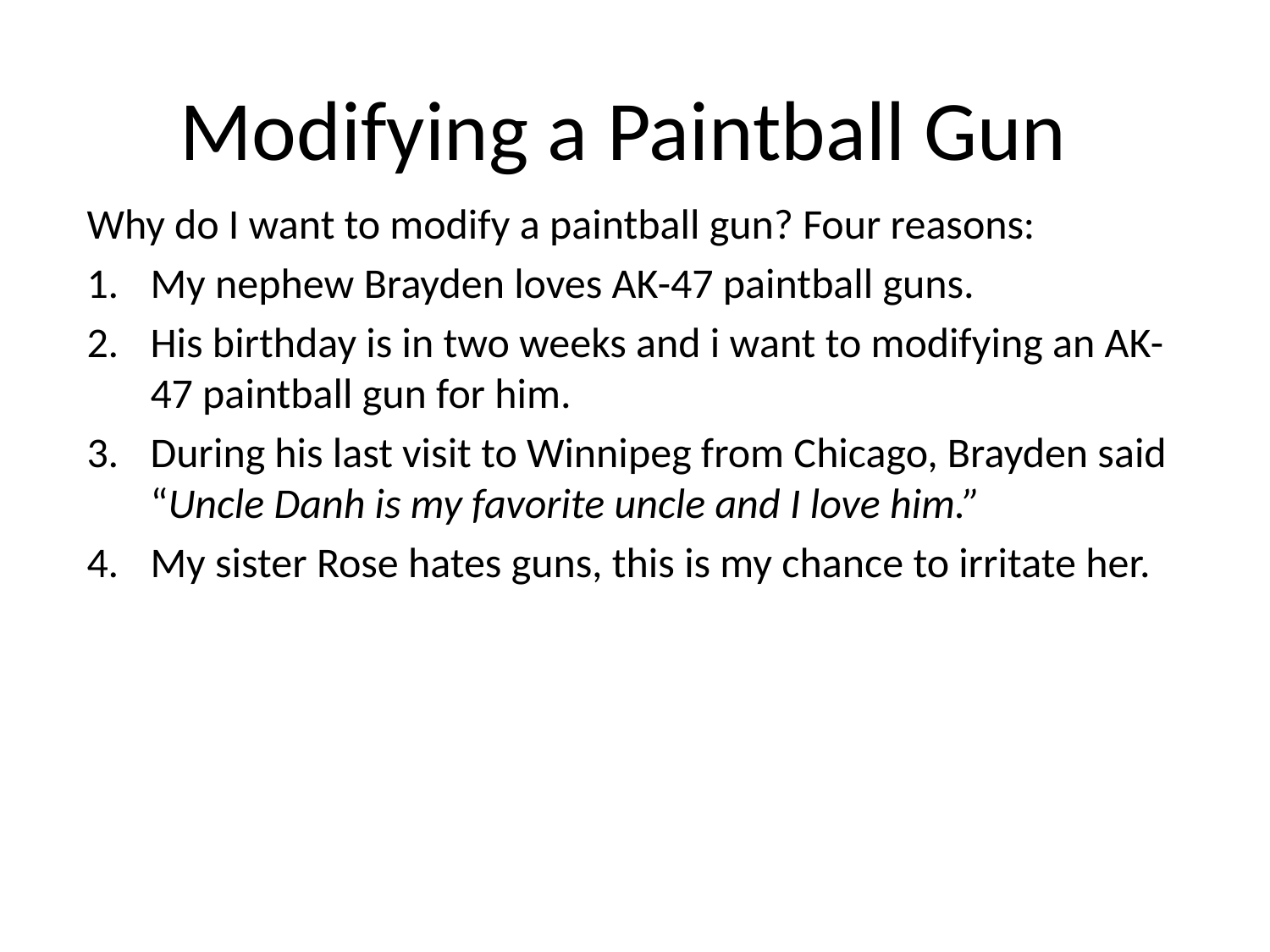

# Modifying a Paintball Gun
Why do I want to modify a paintball gun? Four reasons:
My nephew Brayden loves AK-47 paintball guns.
His birthday is in two weeks and i want to modifying an AK-47 paintball gun for him.
During his last visit to Winnipeg from Chicago, Brayden said “Uncle Danh is my favorite uncle and I love him.”
My sister Rose hates guns, this is my chance to irritate her.